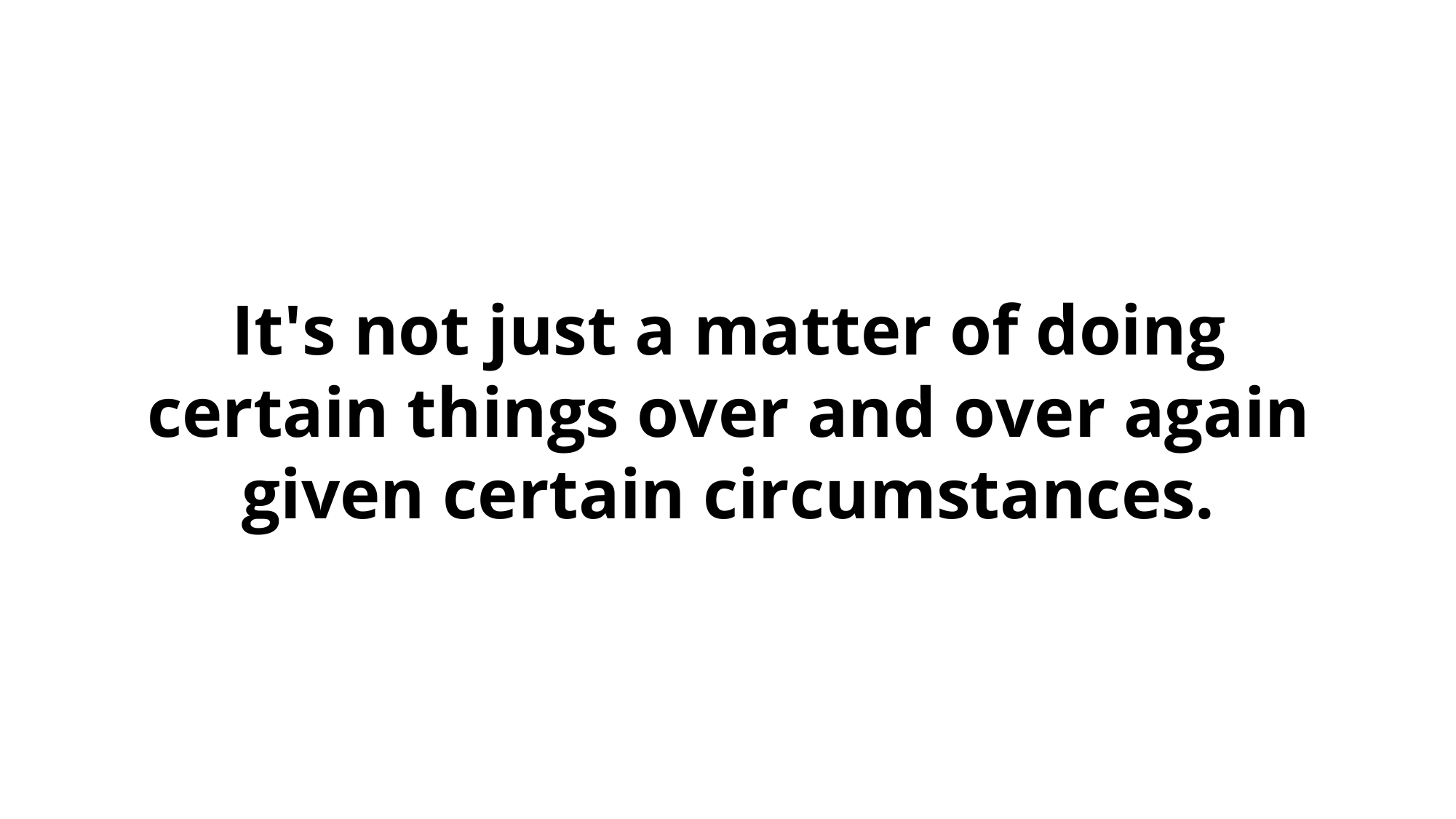

It's not just a matter of doing certain things over and over again given certain circumstances.